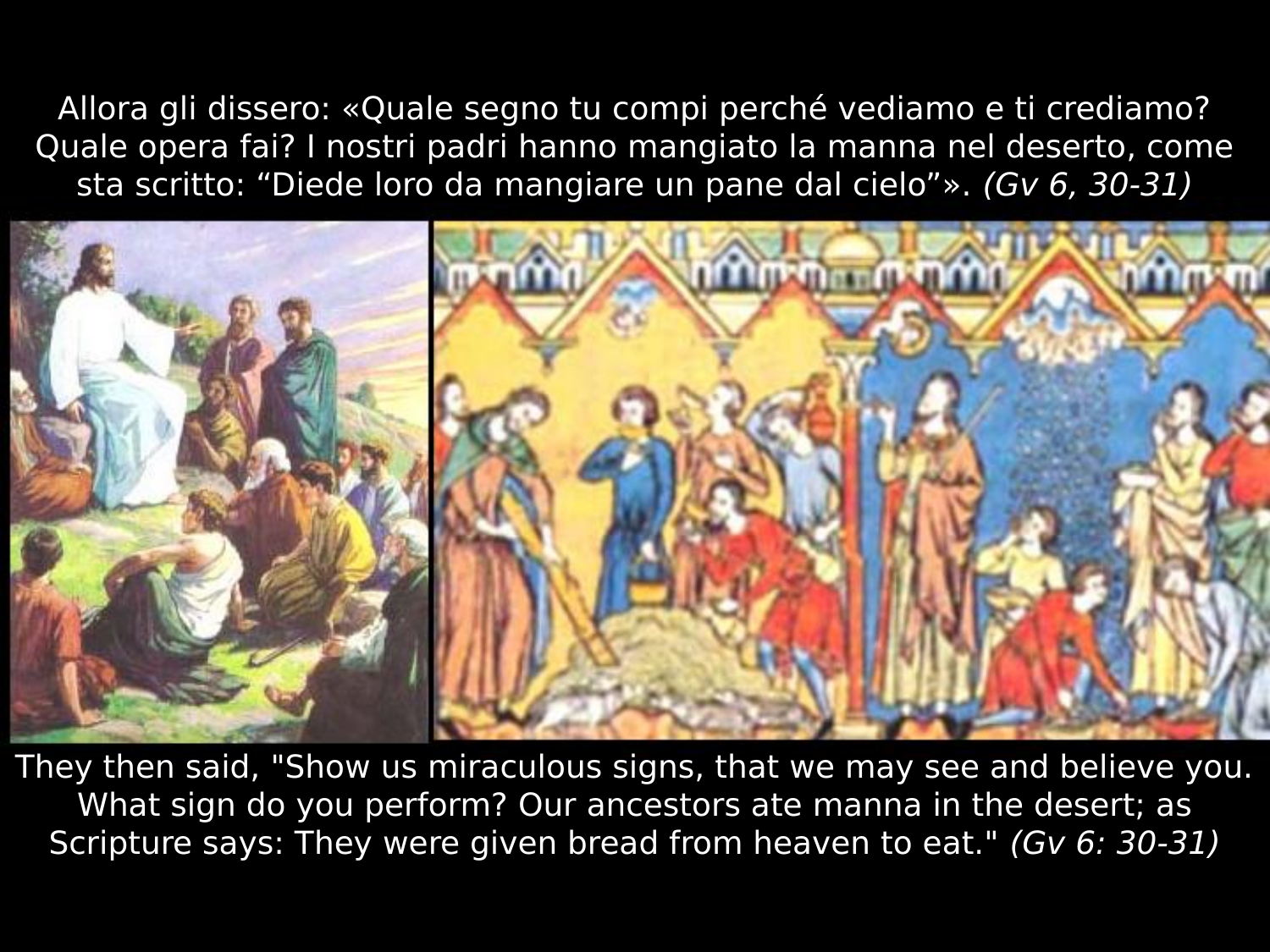

# Allora gli dissero: «Quale segno tu compi perché vediamo e ti crediamo? Quale opera fai? I nostri padri hanno mangiato la manna nel deserto, come sta scritto: “Diede loro da mangiare un pane dal cielo”». (Gv 6, 30-31)
They then said, "Show us miraculous signs, that we may see and believe you. What sign do you perform? Our ancestors ate manna in the desert; as Scripture says: They were given bread from heaven to eat." (Gv 6: 30-31)